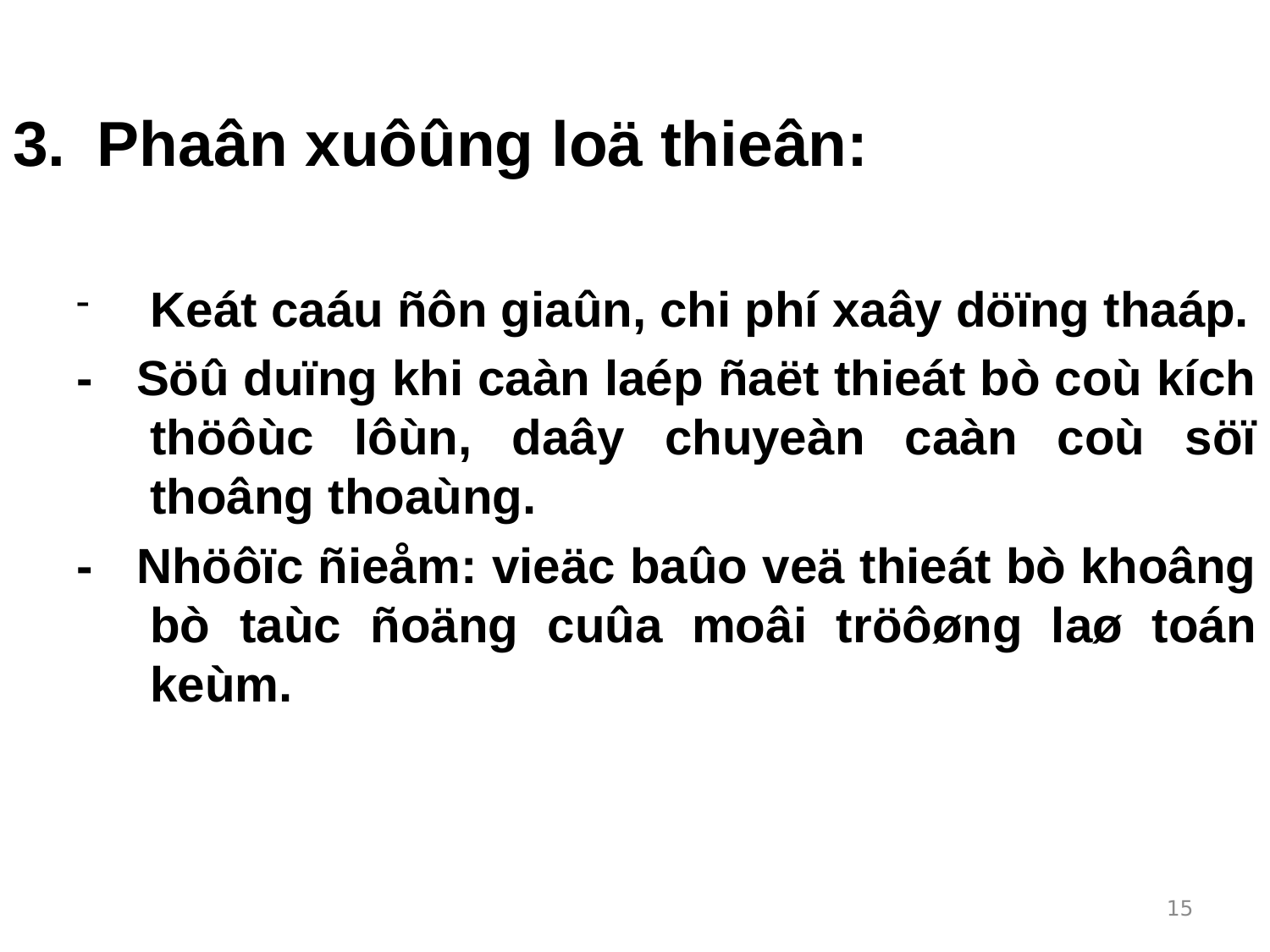

Phaân xuôûng loä thieân:

Keát caáu ñôn giaûn, chi phí xaây döïng thaáp.
-   Söû duïng khi caàn laép ñaët thieát bò coù kích thöôùc lôùn, daây chuyeàn caàn coù söï thoâng thoaùng.
-   Nhöôïc ñieåm: vieäc baûo veä thieát bò khoâng bò taùc ñoäng cuûa moâi tröôøng laø toán keùm.
15